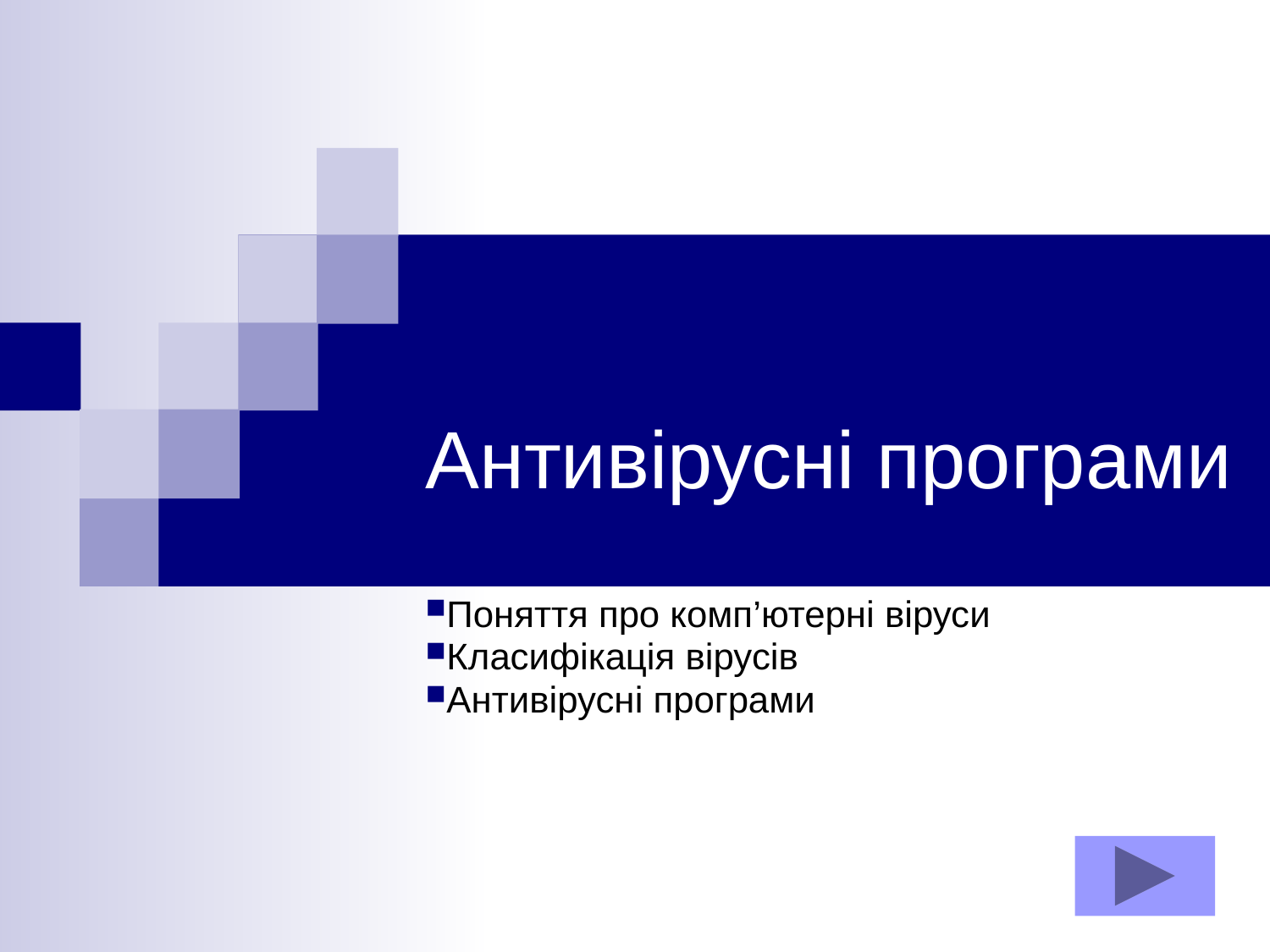

# Антивірусні програми
Поняття про комп’ютерні віруси
Класифікація вірусів
Антивірусні програми